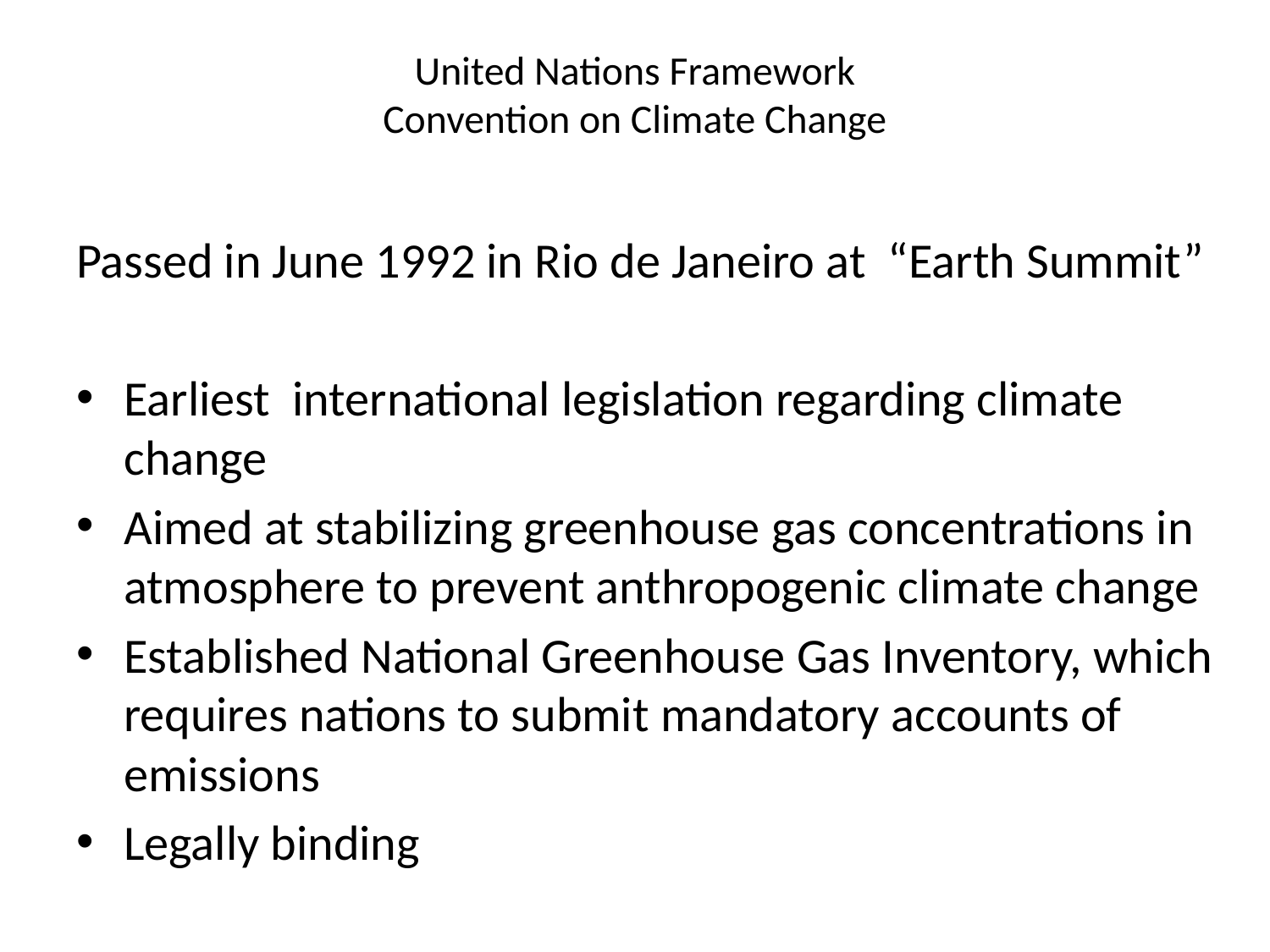

# United Nations Framework Convention on Climate Change
Passed in June 1992 in Rio de Janeiro at  “Earth Summit”

Earliest  international legislation regarding climate change
Aimed at stabilizing greenhouse gas concentrations in atmosphere to prevent anthropogenic climate change
Established National Greenhouse Gas Inventory, which requires nations to submit mandatory accounts of emissions
Legally binding